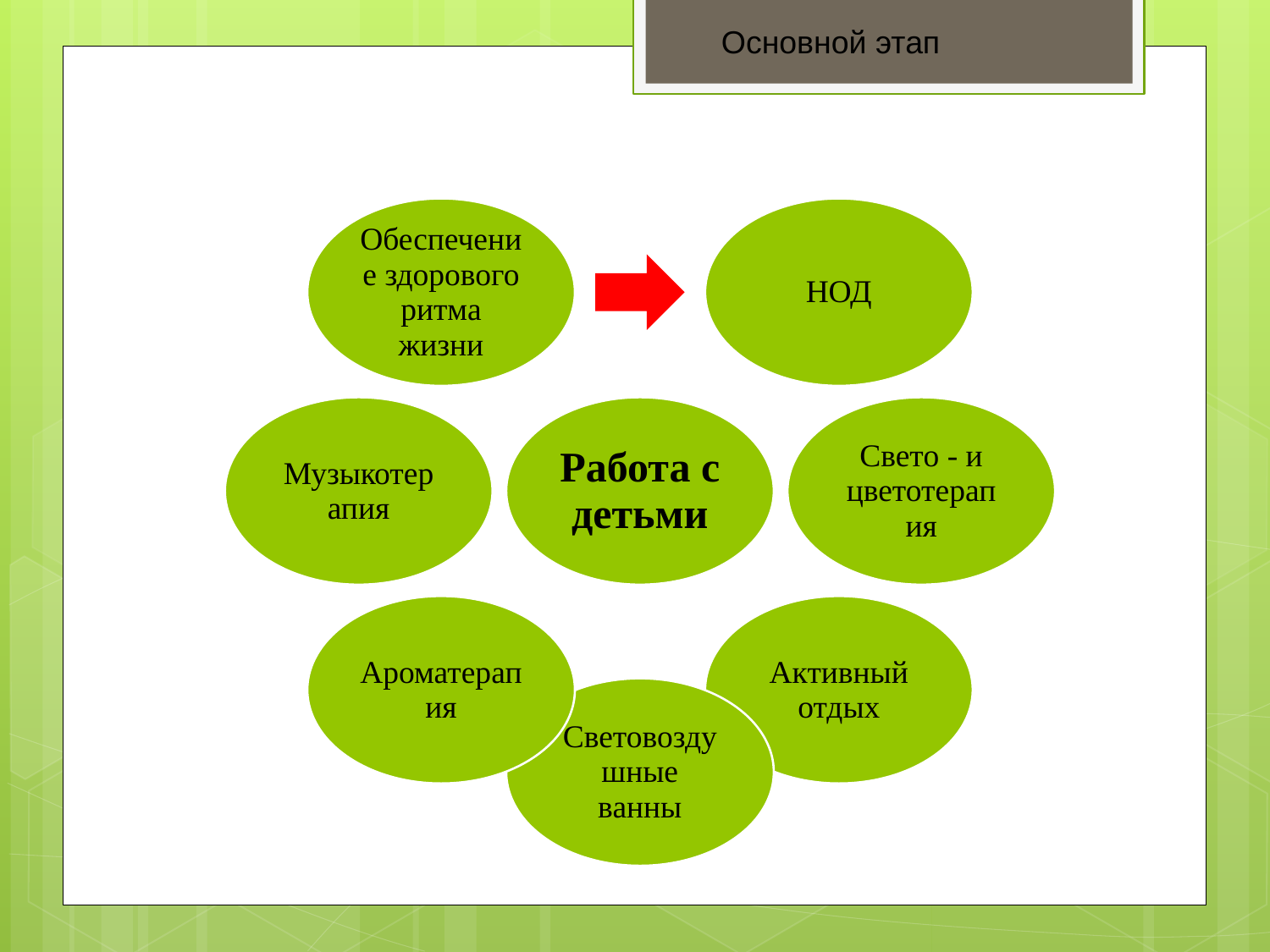

Основной этап
Работа с детьми
НОД
Обеспечение здорового ритма жизни
Световоздушные ванны
Активный отдых
Свето - и цветотерапия
Музыкотерапия
Ароматерапия